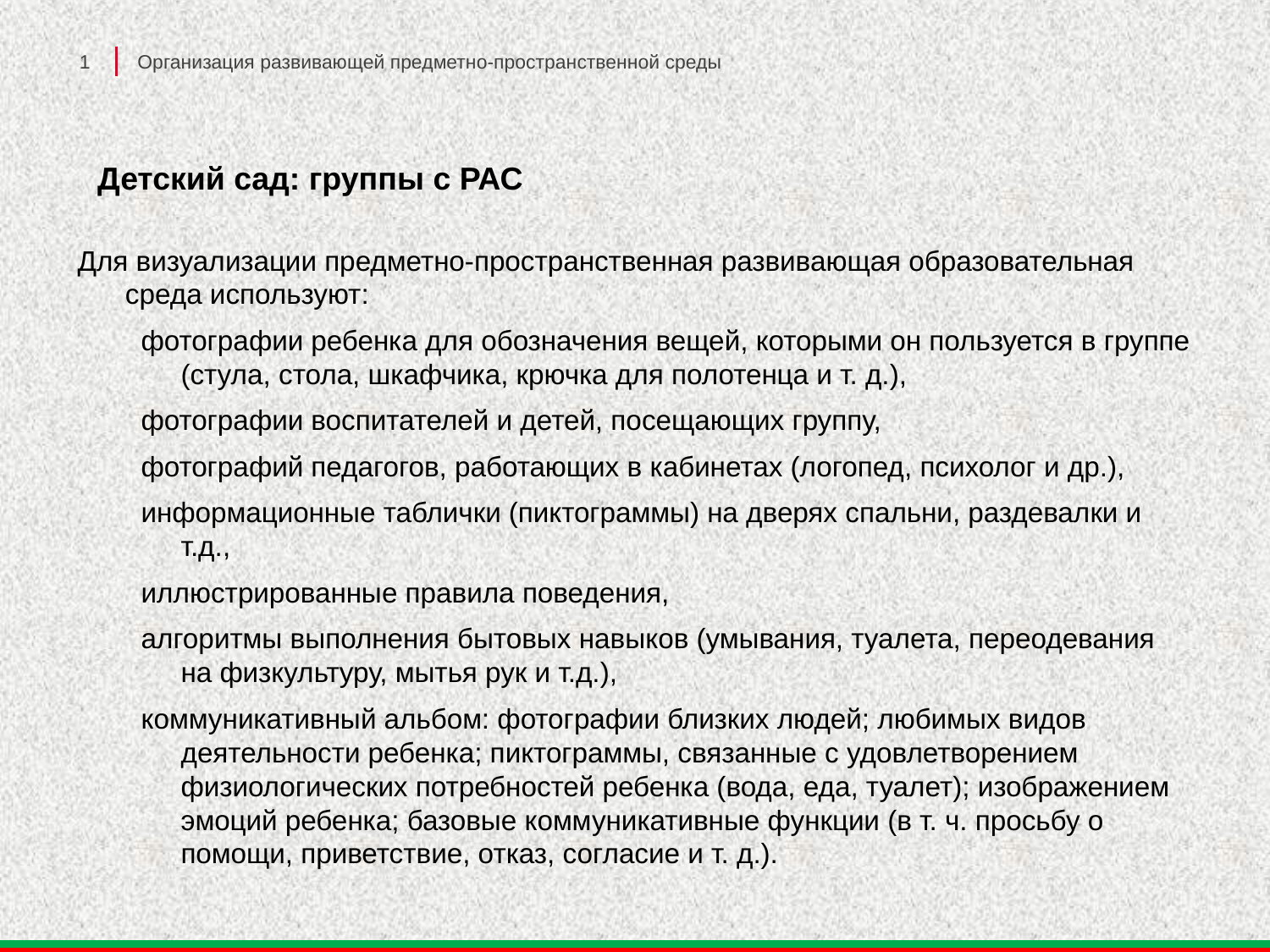

1
Организация развивающей предметно-пространственной среды
# Детский сад: группы с РАС
Для визуализации предметно-пространственная развивающая образовательная среда используют:
фотографии ребенка для обозначения вещей, которыми он пользуется в группе (стула, стола, шкафчика, крючка для полотенца и т. д.),
фотографии воспитателей и детей, посещающих группу,
фотографий педагогов, работающих в кабинетах (логопед, психолог и др.),
информационные таблички (пиктограммы) на дверях спальни, раздевалки и т.д.,
иллюстрированные правила поведения,
алгоритмы выполнения бытовых навыков (умывания, туалета, переодевания на физкультуру, мытья рук и т.д.),
коммуникативный альбом: фотографии близких людей; любимых видов деятельности ребенка; пиктограммы, связанные с удовлетворением физиологических потребностей ребенка (вода, еда, туалет); изображением эмоций ребенка; базовые коммуникативные функции (в т. ч. просьбу о помощи, приветствие, отказ, согласие и т. д.).